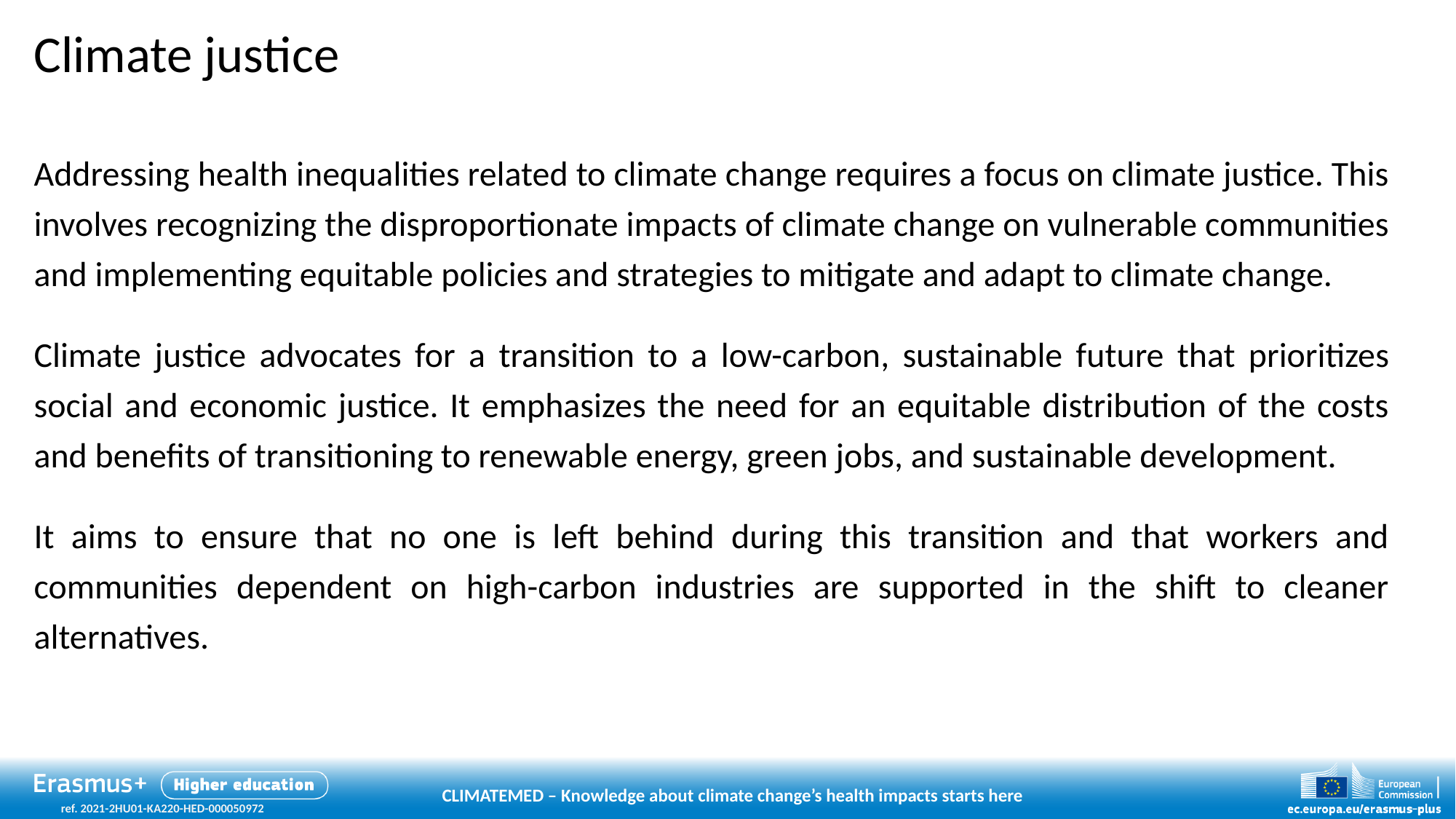

# Climate justice
Addressing health inequalities related to climate change requires a focus on climate justice. This involves recognizing the disproportionate impacts of climate change on vulnerable communities and implementing equitable policies and strategies to mitigate and adapt to climate change.
Climate justice advocates for a transition to a low-carbon, sustainable future that prioritizes social and economic justice. It emphasizes the need for an equitable distribution of the costs and benefits of transitioning to renewable energy, green jobs, and sustainable development.
It aims to ensure that no one is left behind during this transition and that workers and communities dependent on high-carbon industries are supported in the shift to cleaner alternatives.